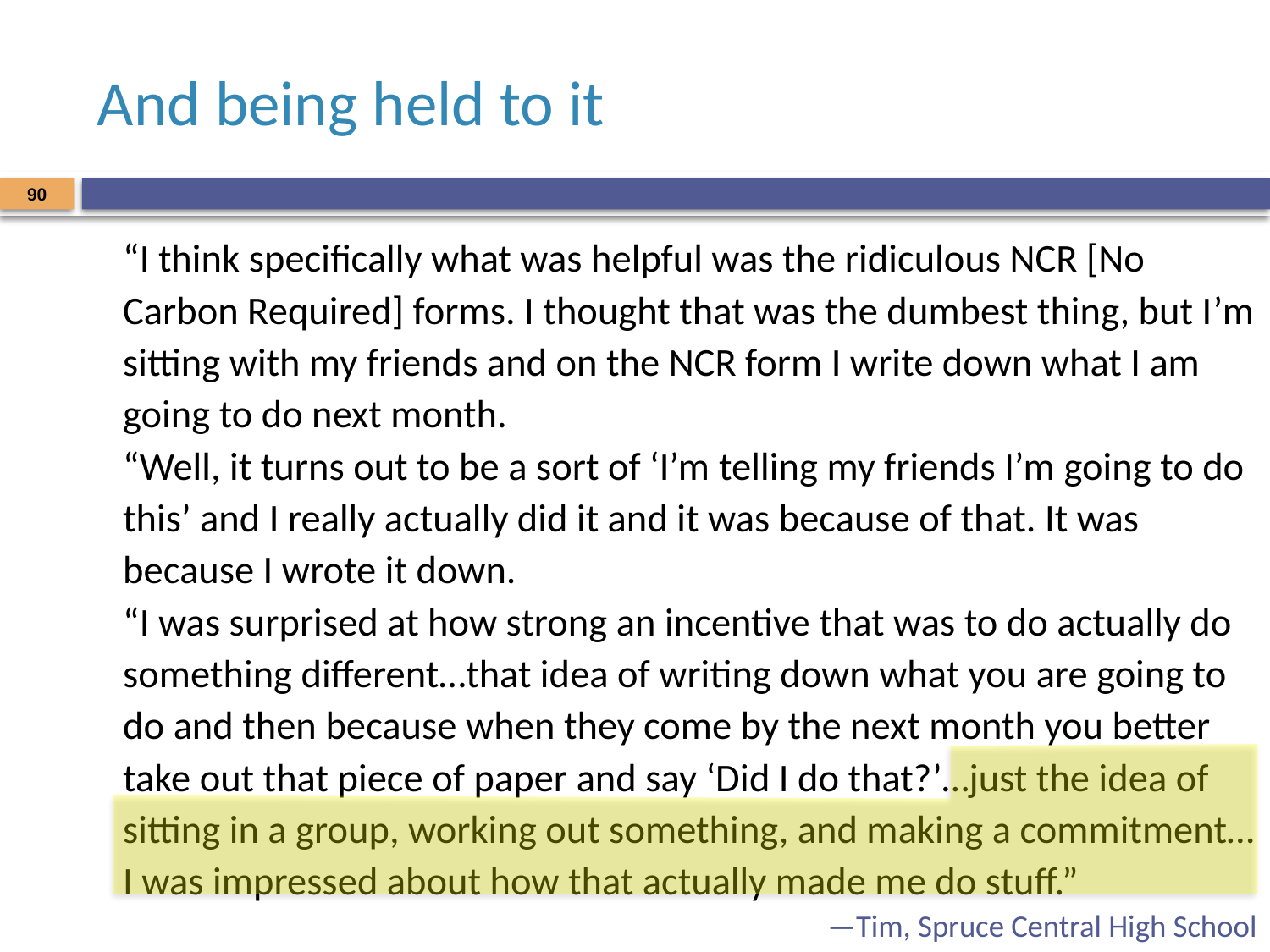

# And being held to it
90
“I think specifically what was helpful was the ridiculous NCR [No Carbon Required] forms. I thought that was the dumbest thing, but I’m sitting with my friends and on the NCR form I write down what I am going to do next month.
“Well, it turns out to be a sort of ‘I’m telling my friends I’m going to do this’ and I really actually did it and it was because of that. It was because I wrote it down.
“I was surprised at how strong an incentive that was to do actually do something different…that idea of writing down what you are going to do and then because when they come by the next month you better take out that piece of paper and say ‘Did I do that?’…just the idea of sitting in a group, working out something, and making a commitment…I was impressed about how that actually made me do stuff.”
—Tim, Spruce Central High School